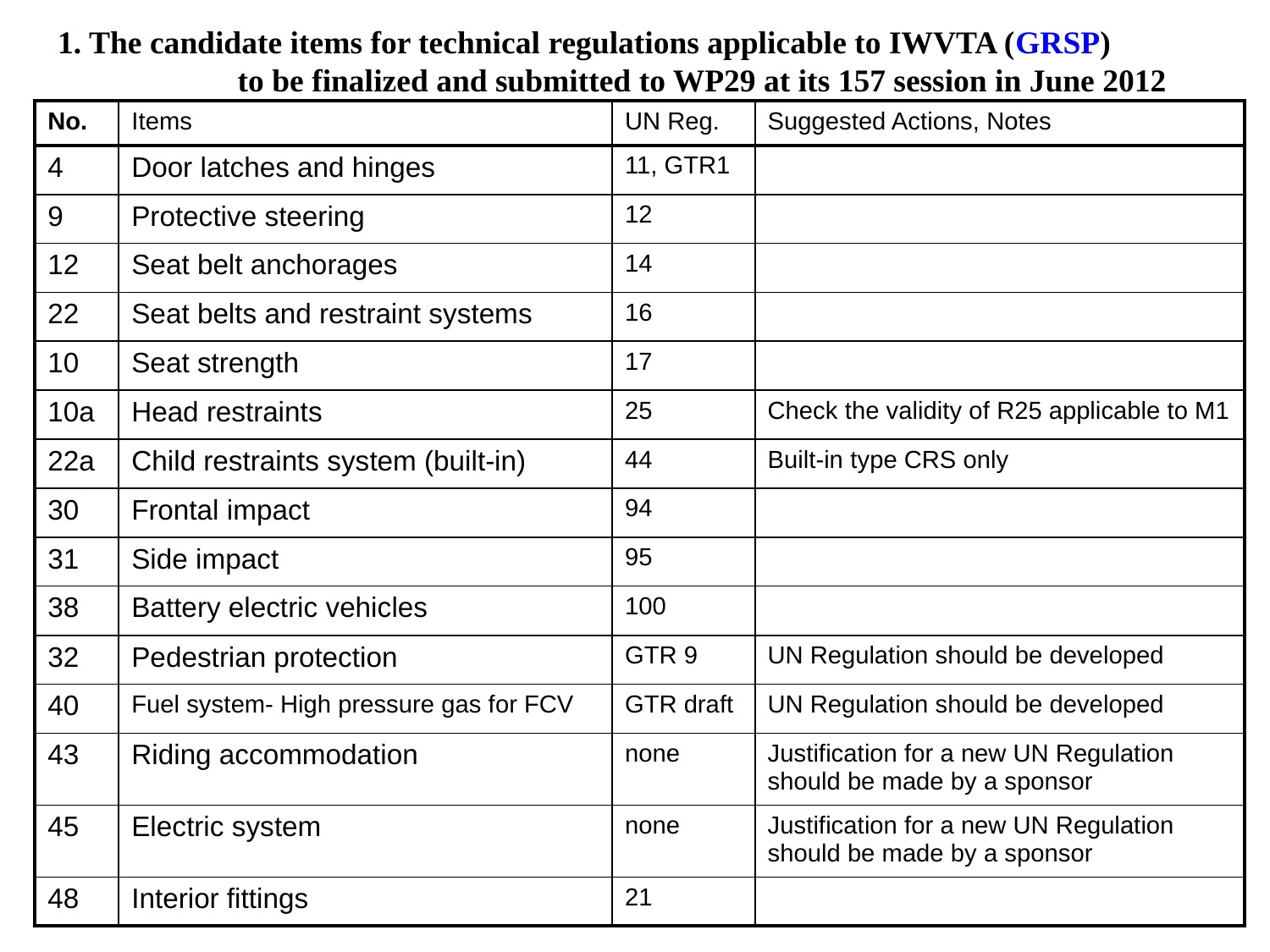

# 1. The candidate items for technical regulations applicable to IWVTA (GRSP)
to be finalized and submitted to WP29 at its 157 session in June 2012
| No. | Items | UN Reg. | Suggested Actions, Notes |
| --- | --- | --- | --- |
| 4 | Door latches and hinges | 11, GTR1 |  |
| 9 | Protective steering | 12 |  |
| 12 | Seat belt anchorages | 14 |  |
| 22 | Seat belts and restraint systems | 16 |  |
| 10 | Seat strength | 17 |  |
| 10a | Head restraints | 25 | Check the validity of R25 applicable to M1 |
| 22a | Child restraints system (built-in) | 44 | Built-in type CRS only |
| 30 | Frontal impact | 94 |  |
| 31 | Side impact | 95 |  |
| 38 | Battery electric vehicles | 100 |  |
| 32 | Pedestrian protection | GTR 9 | UN Regulation should be developed |
| 40 | Fuel system- High pressure gas for FCV | GTR draft | UN Regulation should be developed |
| 43 | Riding accommodation | none | Justification for a new UN Regulation should be made by a sponsor |
| 45 | Electric system | none | Justification for a new UN Regulation should be made by a sponsor |
| 48 | Interior fittings | 21 |  |